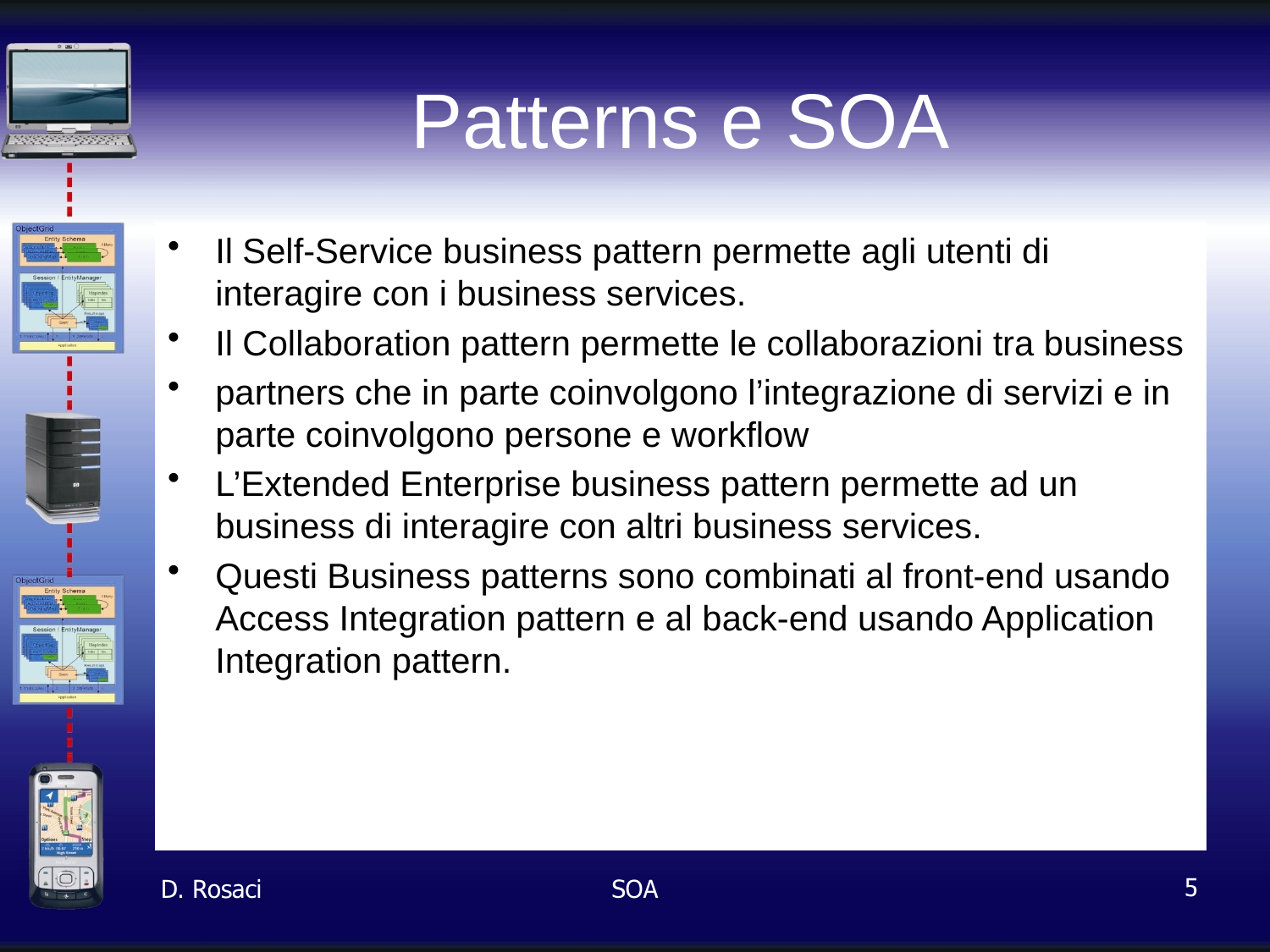

# Patterns e SOA
Il Self-Service business pattern permette agli utenti di interagire con i business services.
Il Collaboration pattern permette le collaborazioni tra business
partners che in parte coinvolgono l’integrazione di servizi e in parte coinvolgono persone e workflow
L’Extended Enterprise business pattern permette ad un business di interagire con altri business services.
Questi Business patterns sono combinati al front-end usando Access Integration pattern e al back-end usando Application Integration pattern.
D. Rosaci
SOA